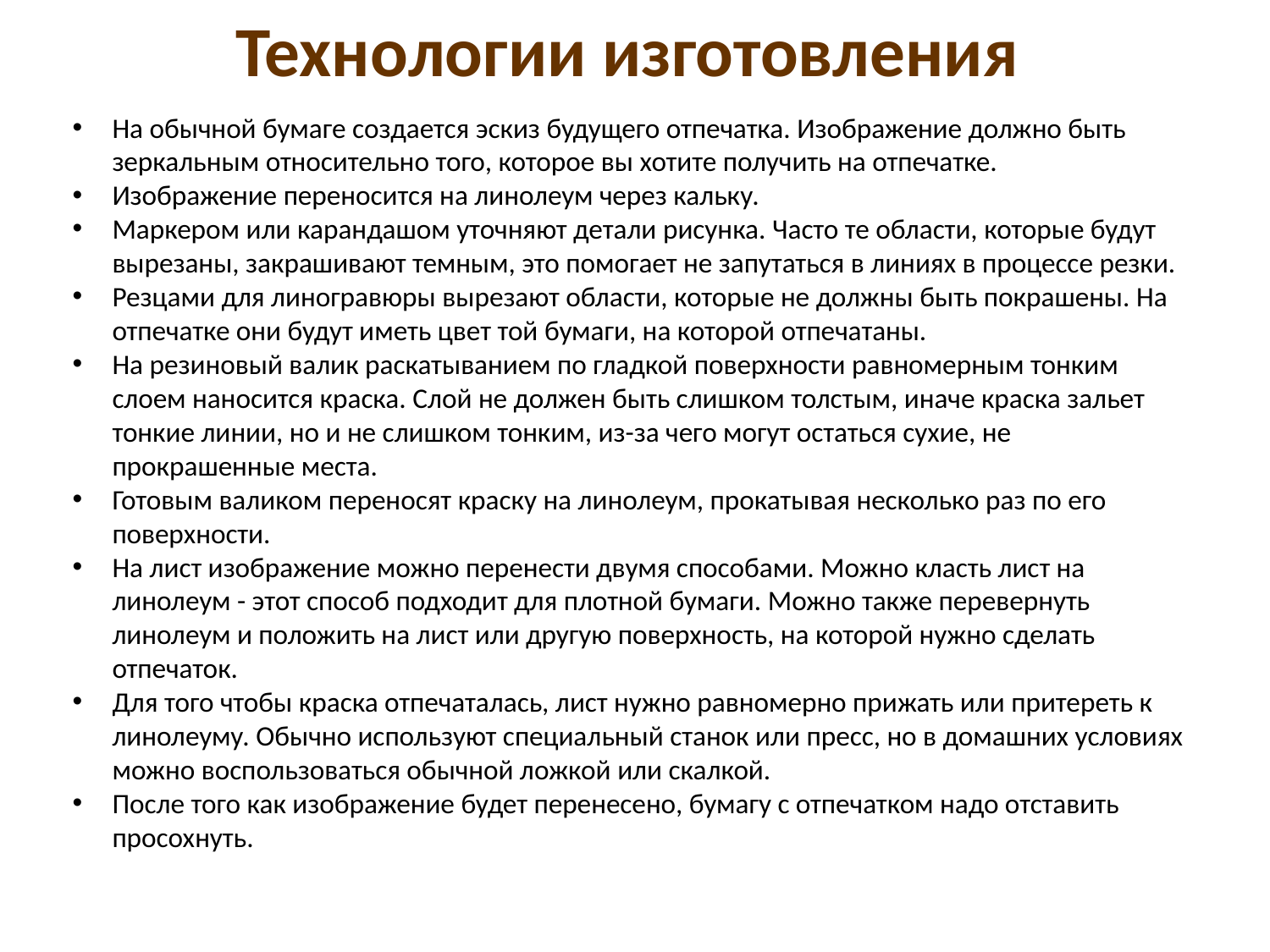

Технологии изготовления
На обычной бумаге создается эскиз будущего отпечатка. Изображение должно быть зеркальным относительно того, которое вы хотите получить на отпечатке.
Изображение переносится на линолеум через кальку.
Маркером или карандашом уточняют детали рисунка. Часто те области, которые будут вырезаны, закрашивают темным, это помогает не запутаться в линиях в процессе резки.
Резцами для линогравюры вырезают области, которые не должны быть покрашены. На отпечатке они будут иметь цвет той бумаги, на которой отпечатаны.
На резиновый валик раскатыванием по гладкой поверхности равномерным тонким слоем наносится краска. Слой не должен быть слишком толстым, иначе краска зальет тонкие линии, но и не слишком тонким, из-за чего могут остаться сухие, не прокрашенные места.
Готовым валиком переносят краску на линолеум, прокатывая несколько раз по его поверхности.
На лист изображение можно перенести двумя способами. Можно класть лист на линолеум - этот способ подходит для плотной бумаги. Можно также перевернуть линолеум и положить на лист или другую поверхность, на которой нужно сделать отпечаток.
Для того чтобы краска отпечаталась, лист нужно равномерно прижать или притереть к линолеуму. Обычно используют специальный станок или пресс, но в домашних условиях можно воспользоваться обычной ложкой или скалкой.
После того как изображение будет перенесено, бумагу с отпечатком надо отставить просохнуть.